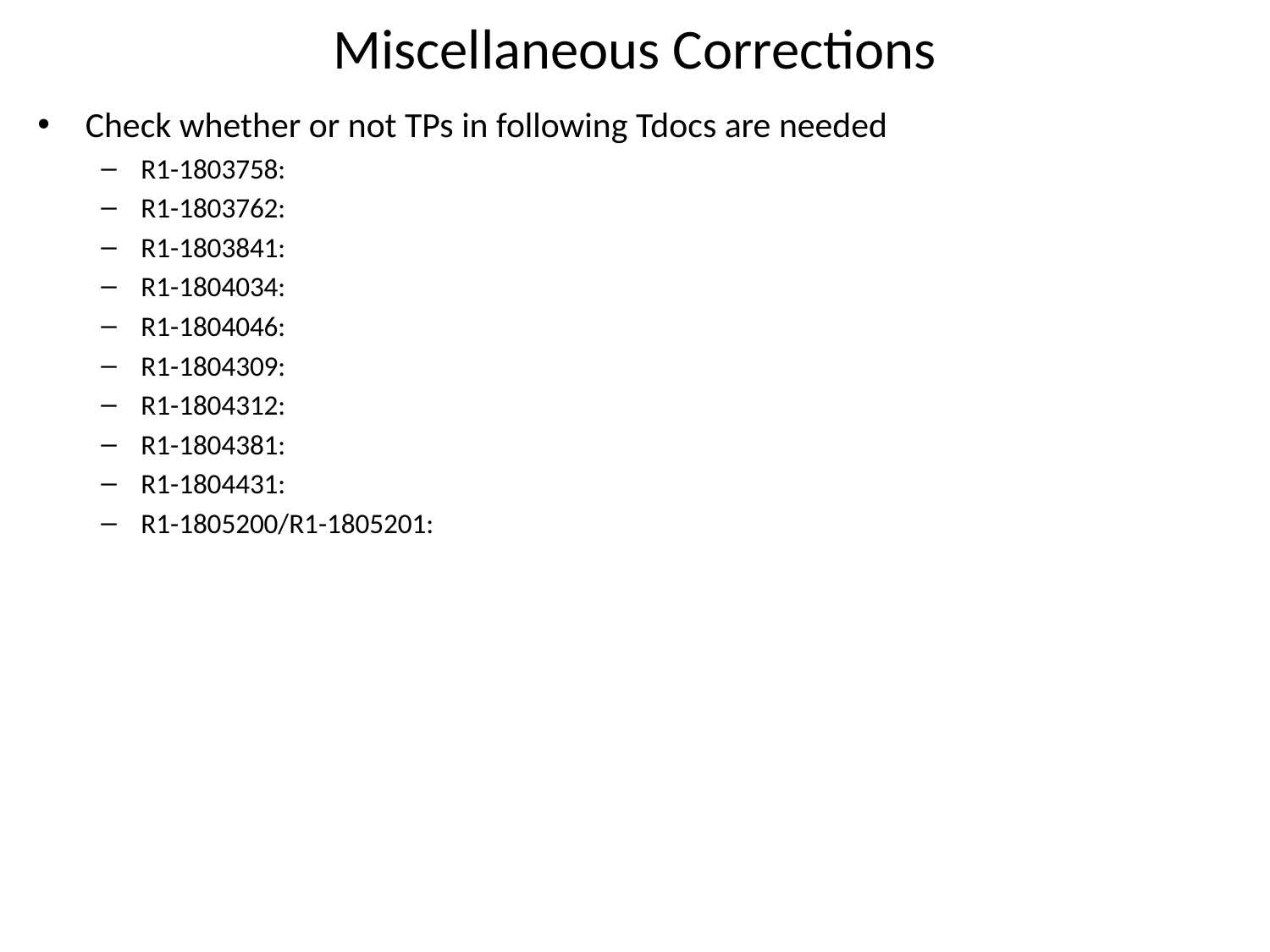

# Miscellaneous Corrections
Check whether or not TPs in following Tdocs are needed
R1-1803758:
R1-1803762:
R1-1803841:
R1-1804034:
R1-1804046:
R1-1804309:
R1-1804312:
R1-1804381:
R1-1804431:
R1-1805200/R1-1805201: